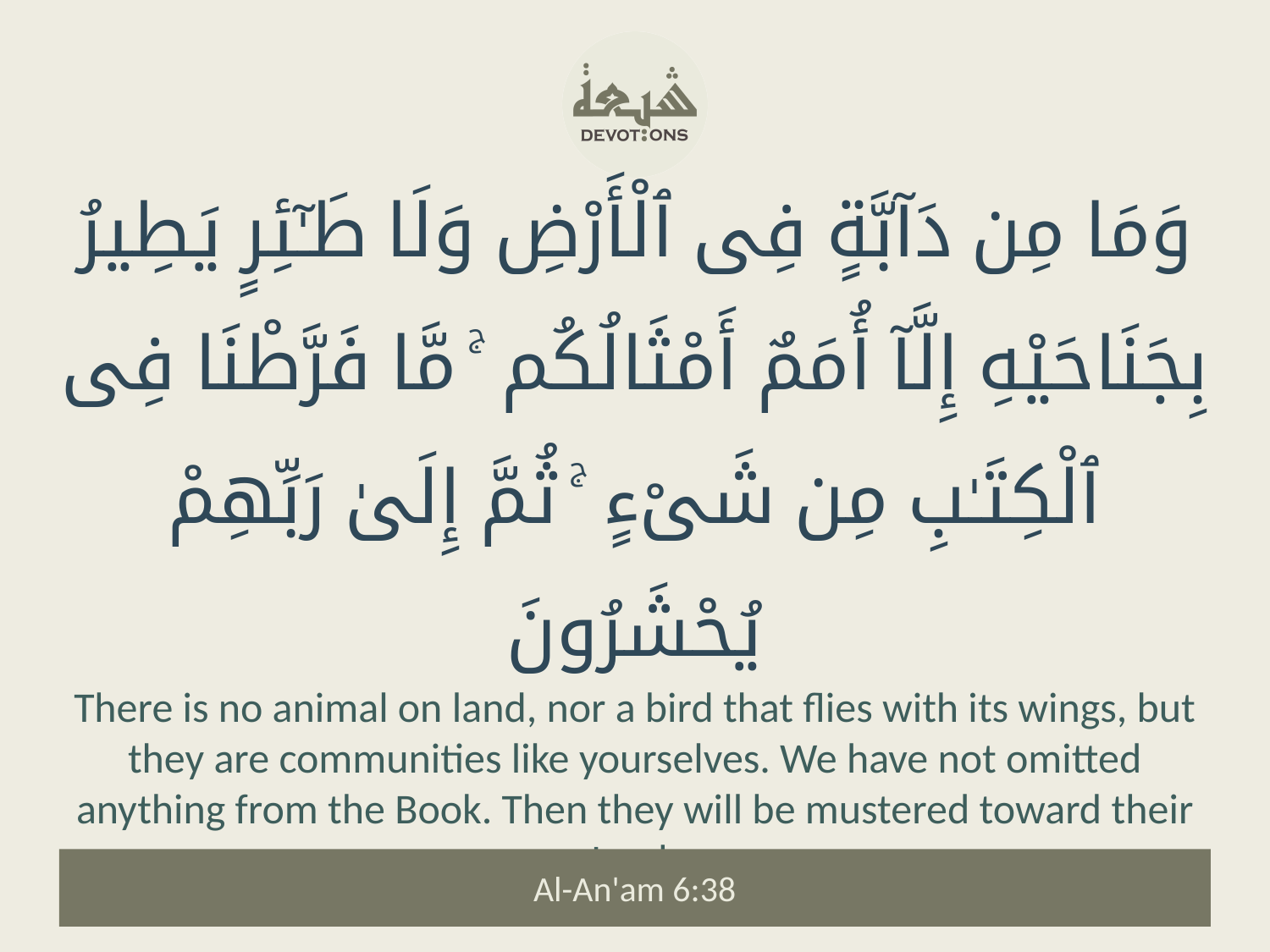

وَمَا مِن دَآبَّةٍ فِى ٱلْأَرْضِ وَلَا طَـٰٓئِرٍ يَطِيرُ بِجَنَاحَيْهِ إِلَّآ أُمَمٌ أَمْثَالُكُم ۚ مَّا فَرَّطْنَا فِى ٱلْكِتَـٰبِ مِن شَىْءٍ ۚ ثُمَّ إِلَىٰ رَبِّهِمْ يُحْشَرُونَ
There is no animal on land, nor a bird that flies with its wings, but they are communities like yourselves. We have not omitted anything from the Book. Then they will be mustered toward their Lord.
Al-An'am 6:38